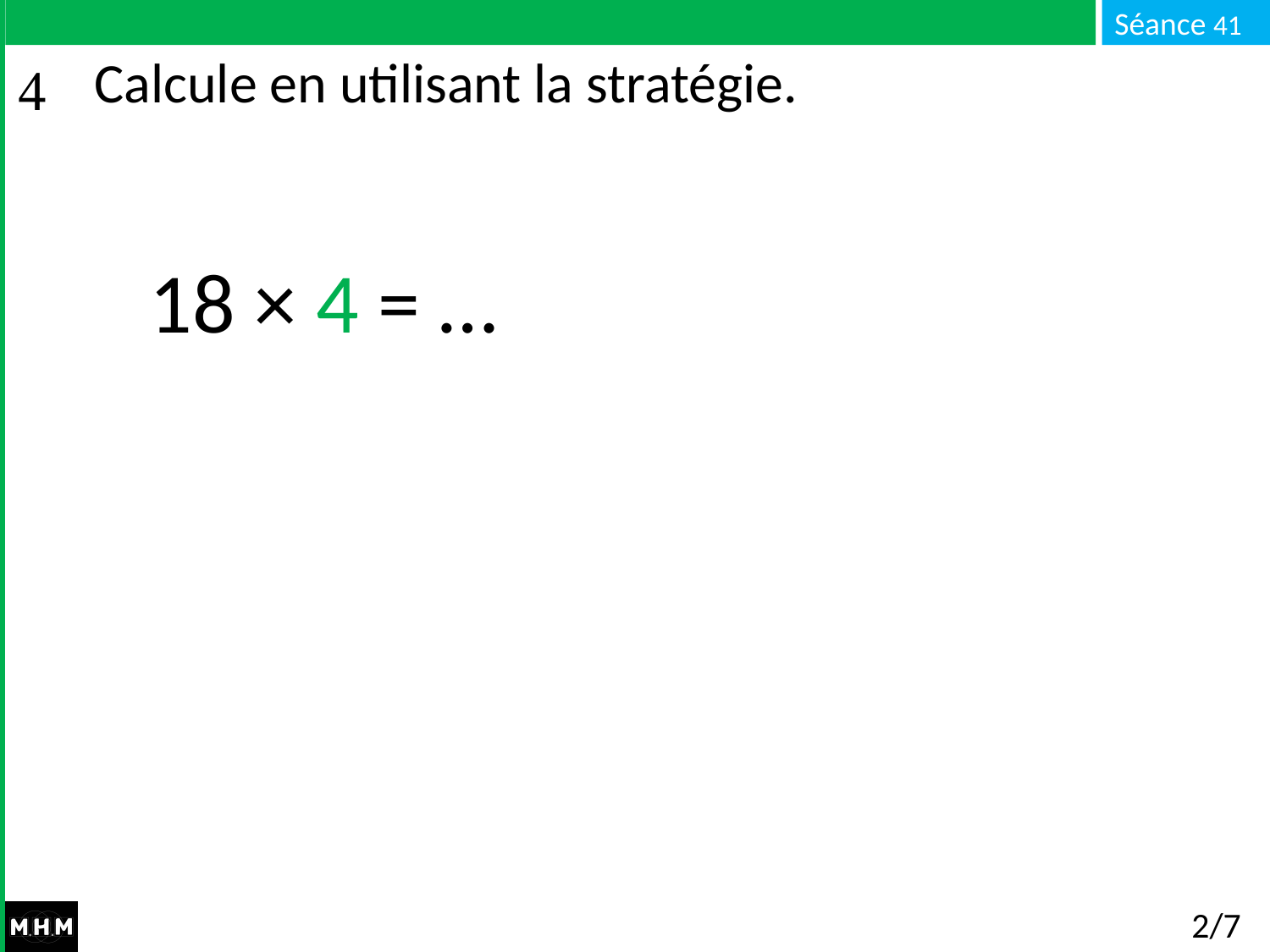

# Calcule en utilisant la stratégie.
18 × 4 = …
2/7